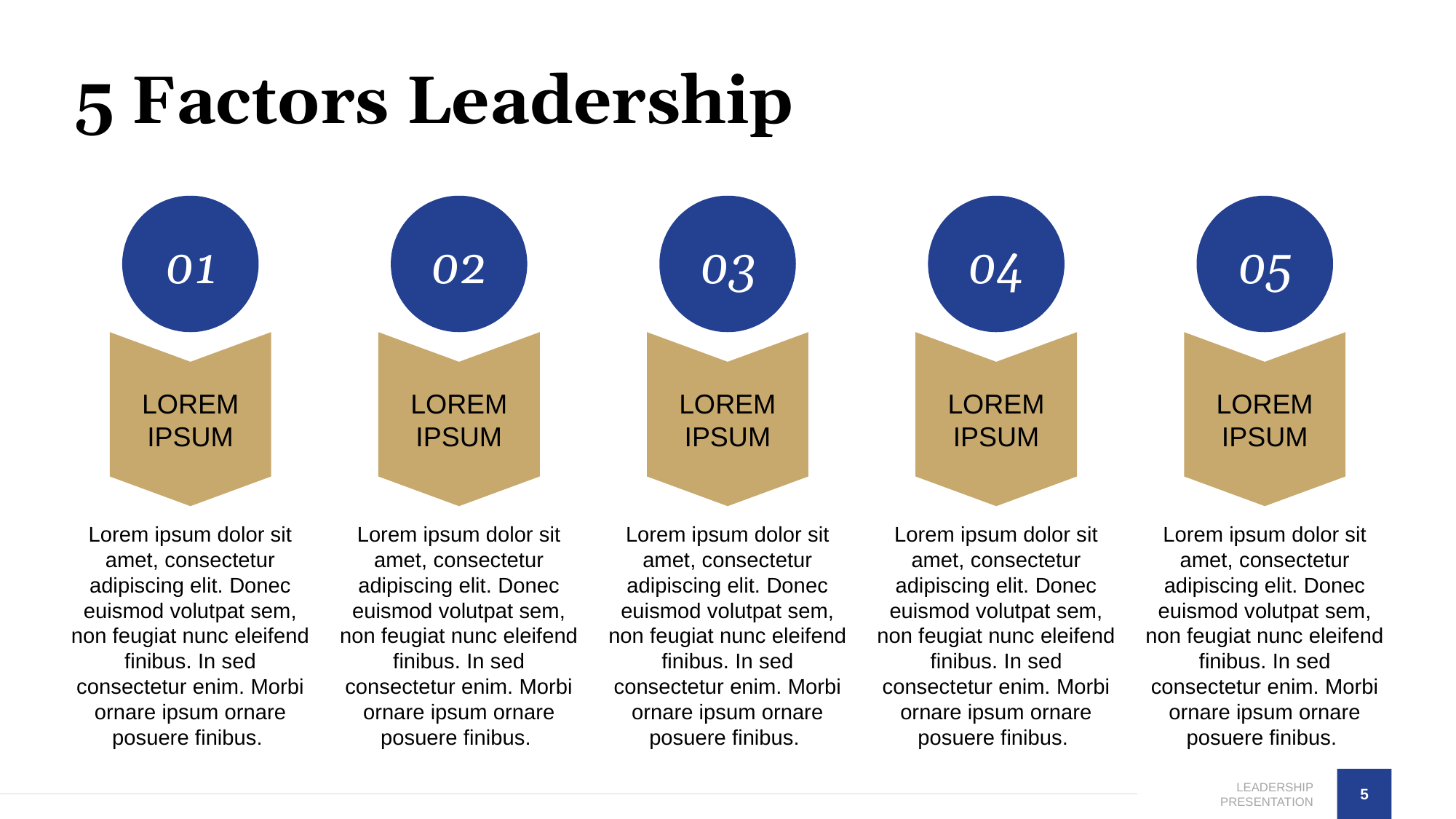

# 5 Factors Leadership
01
02
03
04
05
LOREM IPSUM
LOREM IPSUM
LOREM IPSUM
LOREM IPSUM
LOREM IPSUM
Lorem ipsum dolor sit amet, consectetur adipiscing elit. Donec euismod volutpat sem, non feugiat nunc eleifend finibus. In sed consectetur enim. Morbi ornare ipsum ornare posuere finibus.
Lorem ipsum dolor sit amet, consectetur adipiscing elit. Donec euismod volutpat sem, non feugiat nunc eleifend finibus. In sed consectetur enim. Morbi ornare ipsum ornare posuere finibus.
Lorem ipsum dolor sit amet, consectetur adipiscing elit. Donec euismod volutpat sem, non feugiat nunc eleifend finibus. In sed consectetur enim. Morbi ornare ipsum ornare posuere finibus.
Lorem ipsum dolor sit amet, consectetur adipiscing elit. Donec euismod volutpat sem, non feugiat nunc eleifend finibus. In sed consectetur enim. Morbi ornare ipsum ornare posuere finibus.
Lorem ipsum dolor sit amet, consectetur adipiscing elit. Donec euismod volutpat sem, non feugiat nunc eleifend finibus. In sed consectetur enim. Morbi ornare ipsum ornare posuere finibus.